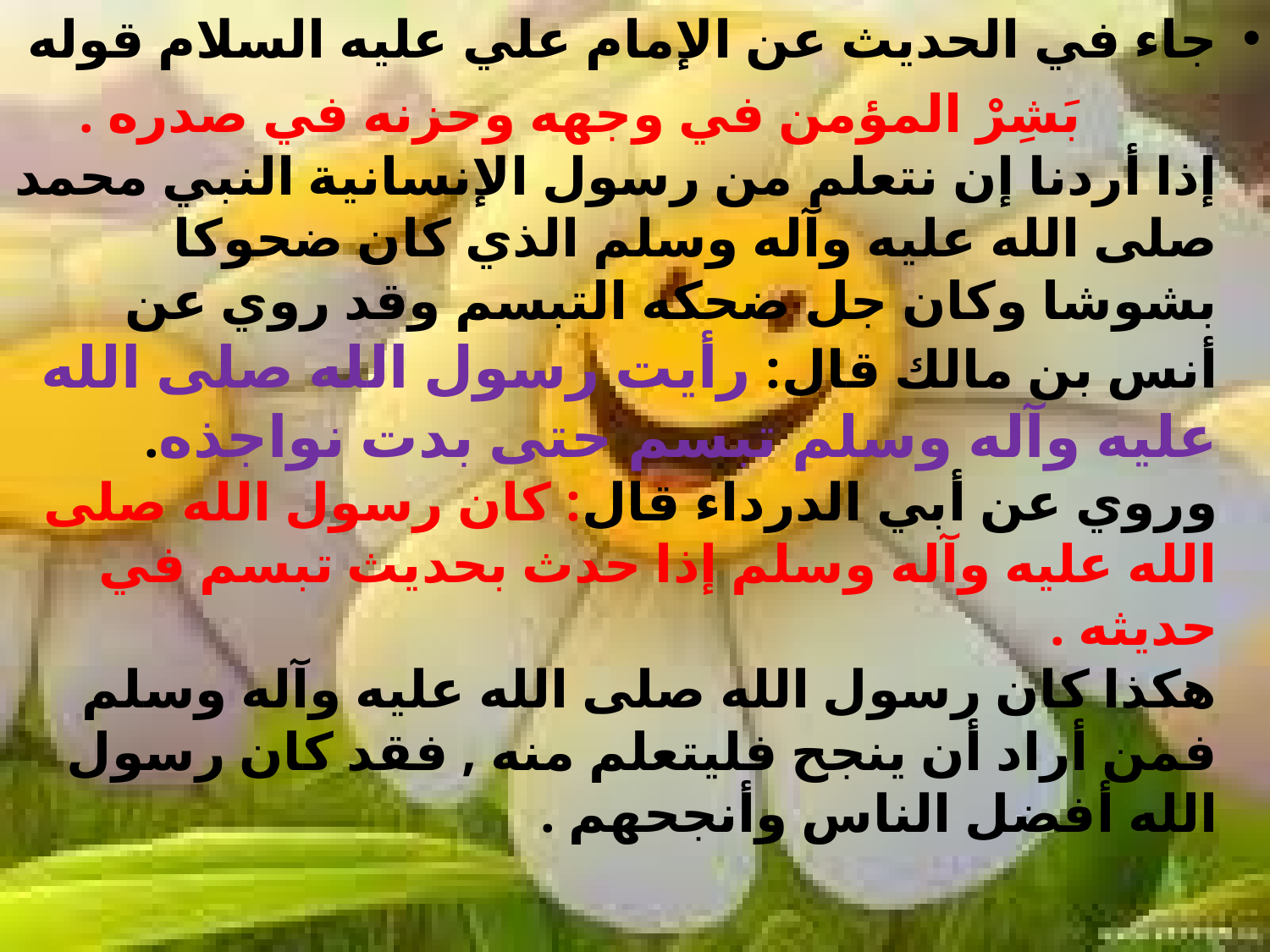

جاء في الحديث عن الإمام علي عليه السلام قوله
             بَشِرْ المؤمن في وجهه وحزنه في صدره .
إذا أردنا إن نتعلم من رسول الإنسانية النبي محمد صلى الله عليه وآله وسلم الذي كان ضحوكا بشوشا وكان جل ضحكه التبسم وقد روي عن أنس بن مالك قال: رأيت رسول الله صلى الله عليه وآله وسلم تبسم حتى بدت نواجذه.
وروي عن أبي الدرداء قال: كان رسول الله صلى الله عليه وآله وسلم إذا حدث بحديث تبسم في حديثه .
هكذا كان رسول الله صلى الله عليه وآله وسلم فمن أراد أن ينجح فليتعلم منه , فقد كان رسول الله أفضل الناس وأنجحهم .